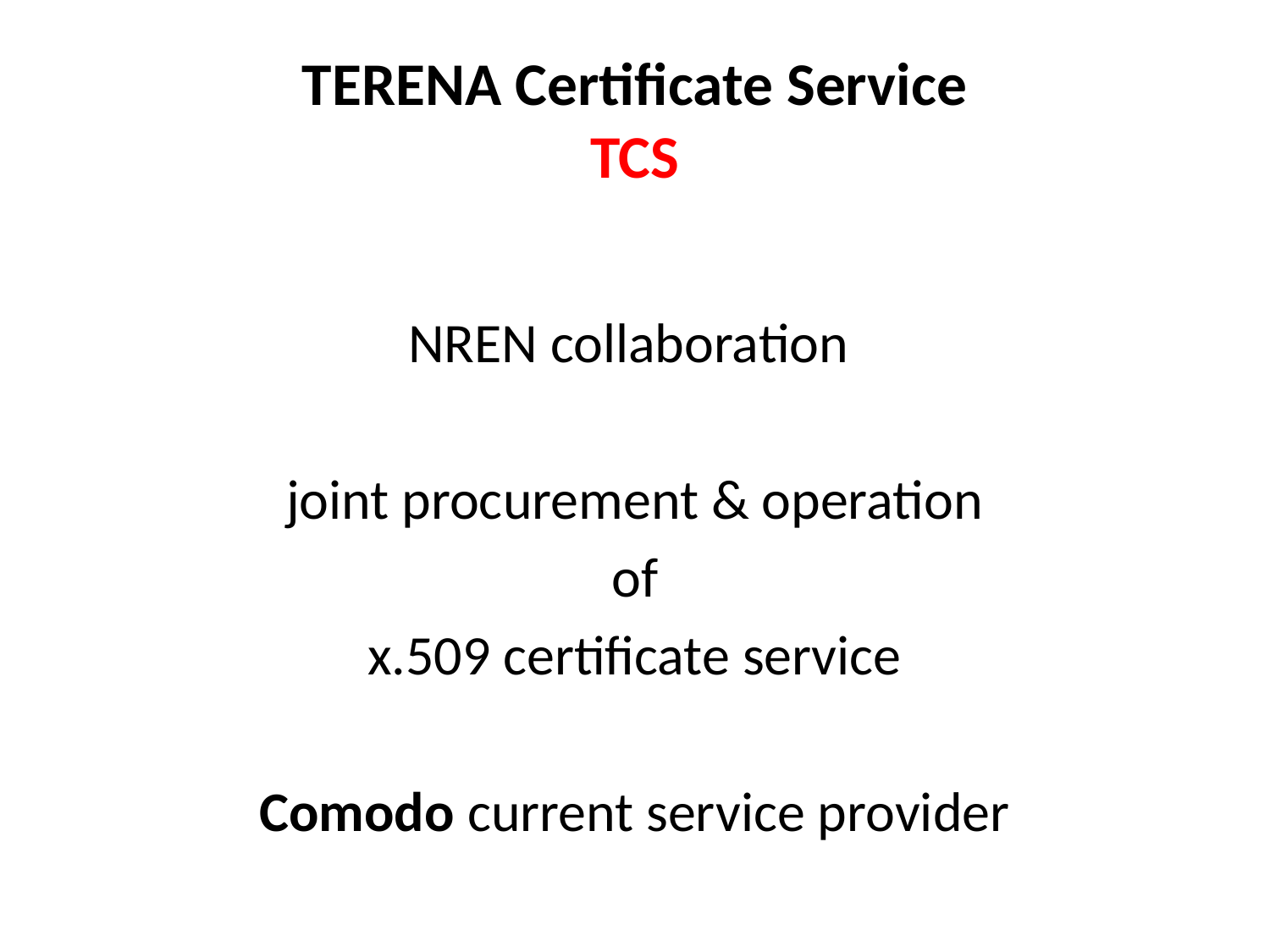

# TERENA Certificate Service TCS

NREN collaboration

joint procurement & operation
of
x.509 certificate service

Comodo current service provider